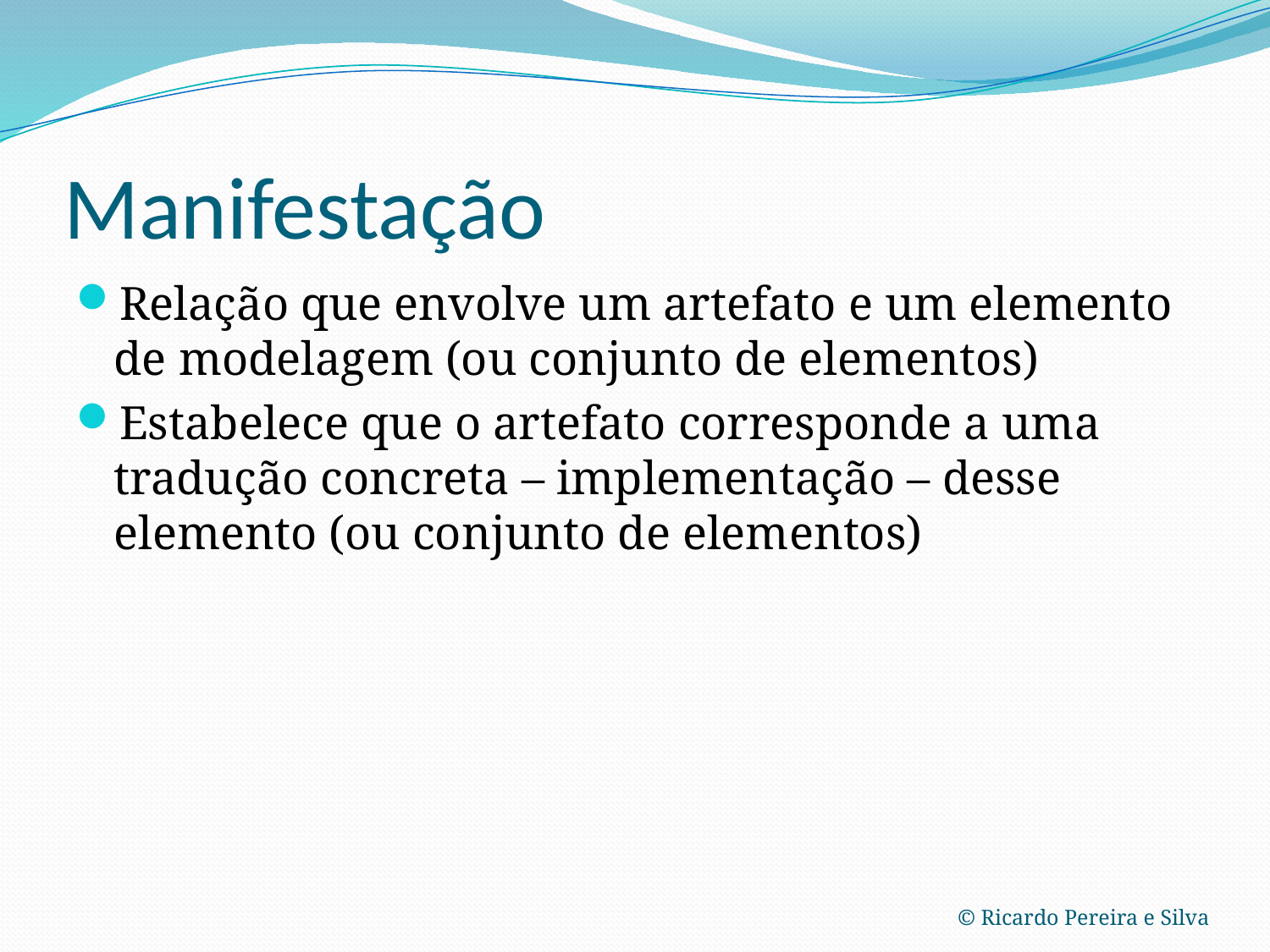

# Manifestação
Relação que envolve um artefato e um elemento de modelagem (ou conjunto de elementos)
Estabelece que o artefato corresponde a uma tradução concreta – implementação – desse elemento (ou conjunto de elementos)
© Ricardo Pereira e Silva